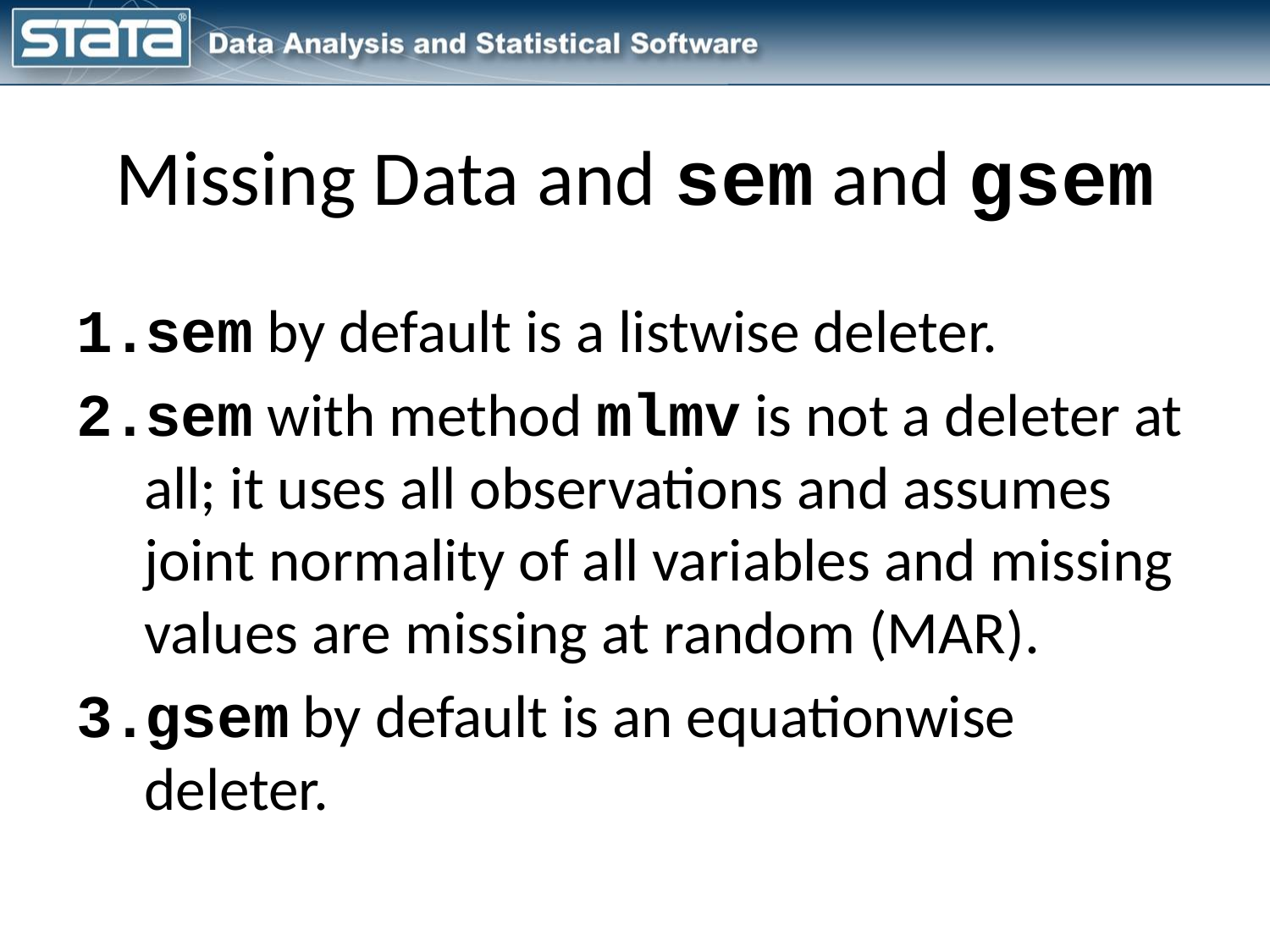

# Missing Data and sem and gsem
sem by default is a listwise deleter.
sem with method mlmv is not a deleter at all; it uses all observations and assumes joint normality of all variables and missing values are missing at random (MAR).
gsem by default is an equationwise deleter.